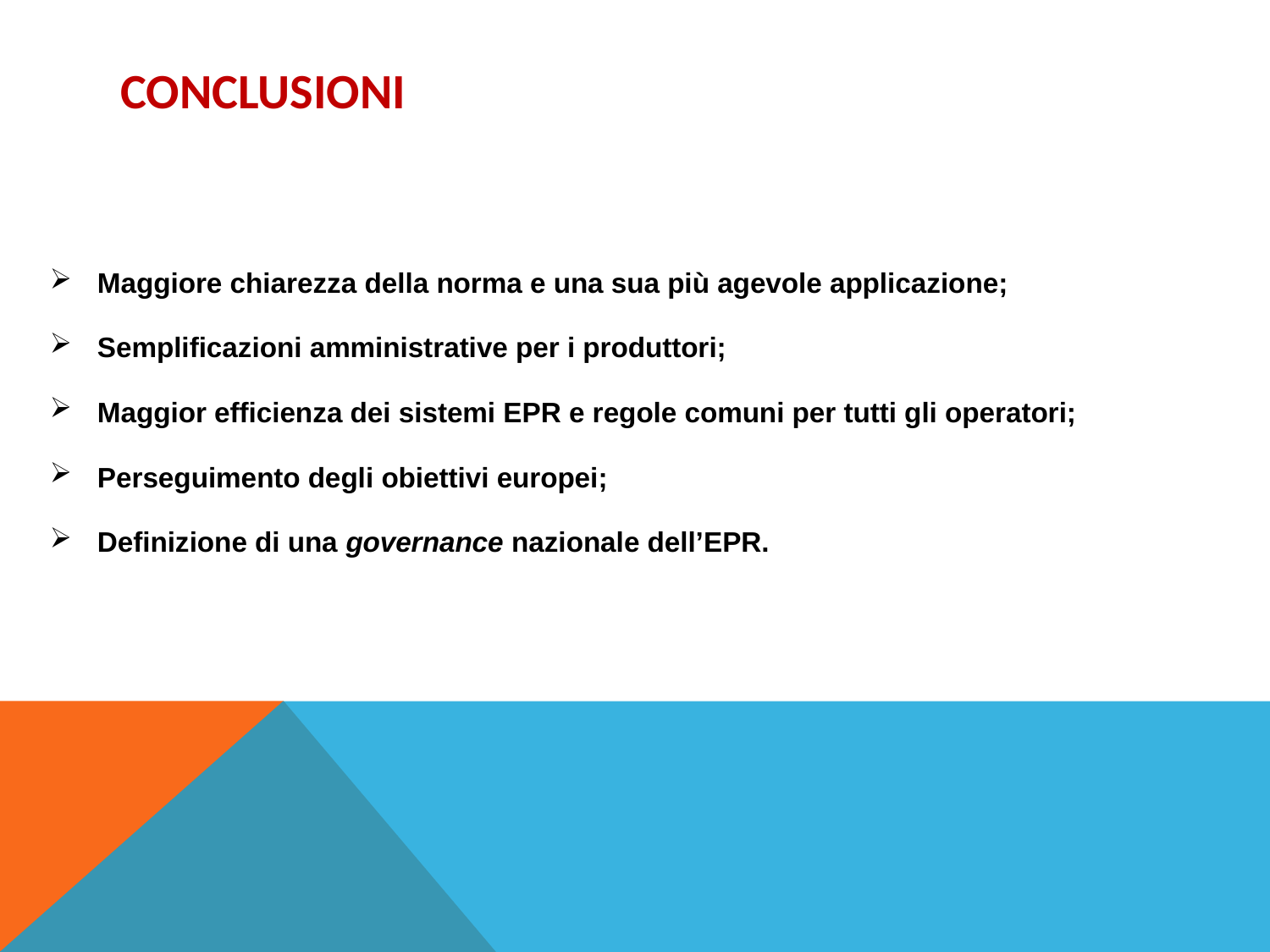

# conclusioni
Maggiore chiarezza della norma e una sua più agevole applicazione;
Semplificazioni amministrative per i produttori;
Maggior efficienza dei sistemi EPR e regole comuni per tutti gli operatori;
Perseguimento degli obiettivi europei;
Definizione di una governance nazionale dell’EPR.